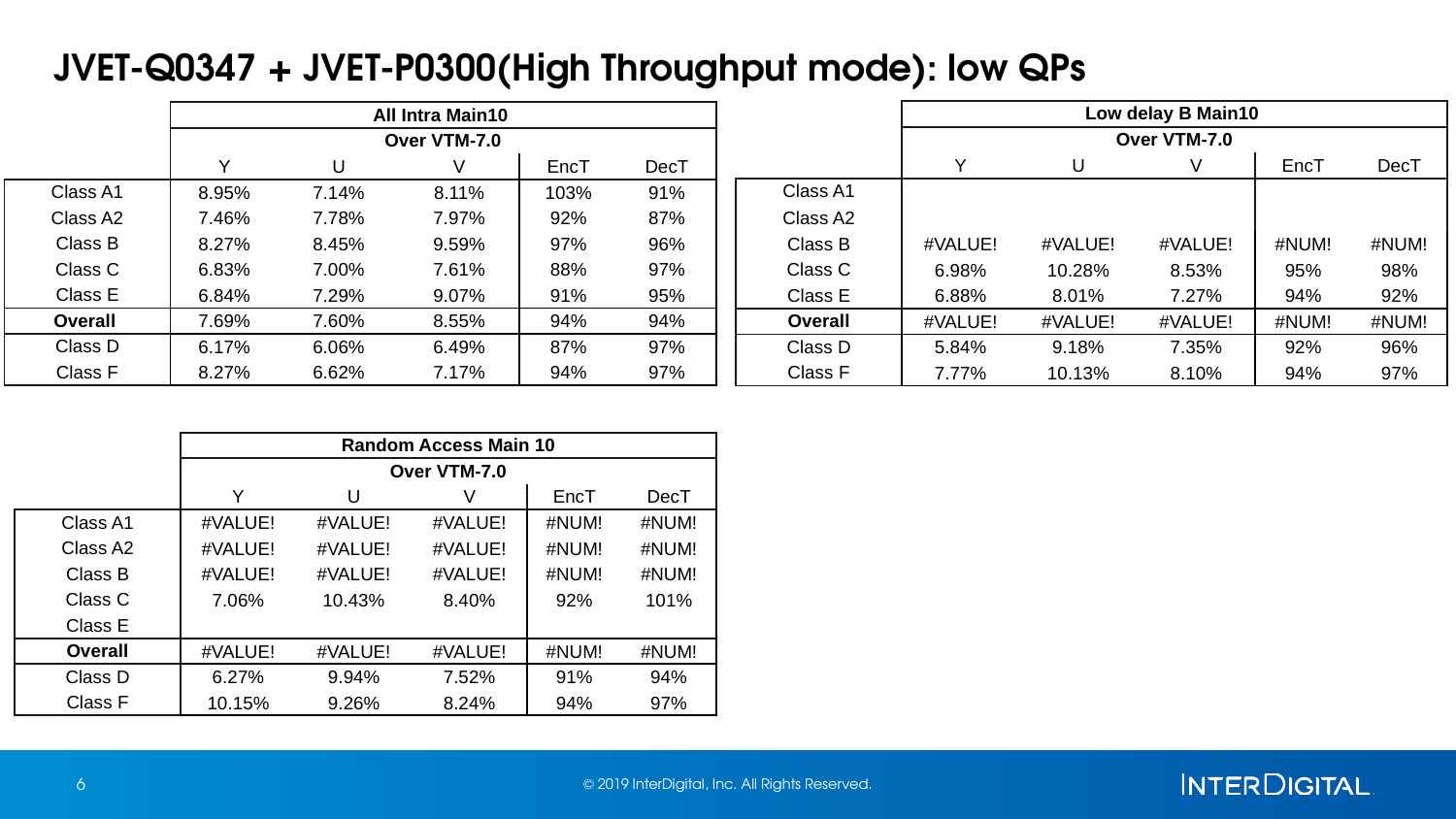

# JVET-Q0347 + JVET-P0300(High Throughput mode): low QPs
|  | Low delay B Main10 |  |  |  |  |
| --- | --- | --- | --- | --- | --- |
|  | Over VTM-7.0 |  |  |  |  |
|  | Y | U | V | EncT | DecT |
| Class A1 |  |  |  |  |  |
| Class A2 |  |  |  |  |  |
| Class B | #VALUE! | #VALUE! | #VALUE! | #NUM! | #NUM! |
| Class C | 6.98% | 10.28% | 8.53% | 95% | 98% |
| Class E | 6.88% | 8.01% | 7.27% | 94% | 92% |
| Overall | #VALUE! | #VALUE! | #VALUE! | #NUM! | #NUM! |
| Class D | 5.84% | 9.18% | 7.35% | 92% | 96% |
| Class F | 7.77% | 10.13% | 8.10% | 94% | 97% |
|  | All Intra Main10 |  |  |  |  |
| --- | --- | --- | --- | --- | --- |
|  | Over VTM-7.0 |  |  |  |  |
|  | Y | U | V | EncT | DecT |
| Class A1 | 8.95% | 7.14% | 8.11% | 103% | 91% |
| Class A2 | 7.46% | 7.78% | 7.97% | 92% | 87% |
| Class B | 8.27% | 8.45% | 9.59% | 97% | 96% |
| Class C | 6.83% | 7.00% | 7.61% | 88% | 97% |
| Class E | 6.84% | 7.29% | 9.07% | 91% | 95% |
| Overall | 7.69% | 7.60% | 8.55% | 94% | 94% |
| Class D | 6.17% | 6.06% | 6.49% | 87% | 97% |
| Class F | 8.27% | 6.62% | 7.17% | 94% | 97% |
|  | Random Access Main 10 |  |  |  |  |
| --- | --- | --- | --- | --- | --- |
|  | Over VTM-7.0 |  |  |  |  |
|  | Y | U | V | EncT | DecT |
| Class A1 | #VALUE! | #VALUE! | #VALUE! | #NUM! | #NUM! |
| Class A2 | #VALUE! | #VALUE! | #VALUE! | #NUM! | #NUM! |
| Class B | #VALUE! | #VALUE! | #VALUE! | #NUM! | #NUM! |
| Class C | 7.06% | 10.43% | 8.40% | 92% | 101% |
| Class E |  |  |  |  |  |
| Overall | #VALUE! | #VALUE! | #VALUE! | #NUM! | #NUM! |
| Class D | 6.27% | 9.94% | 7.52% | 91% | 94% |
| Class F | 10.15% | 9.26% | 8.24% | 94% | 97% |
6
© 2019 InterDigital, Inc. All Rights Reserved.